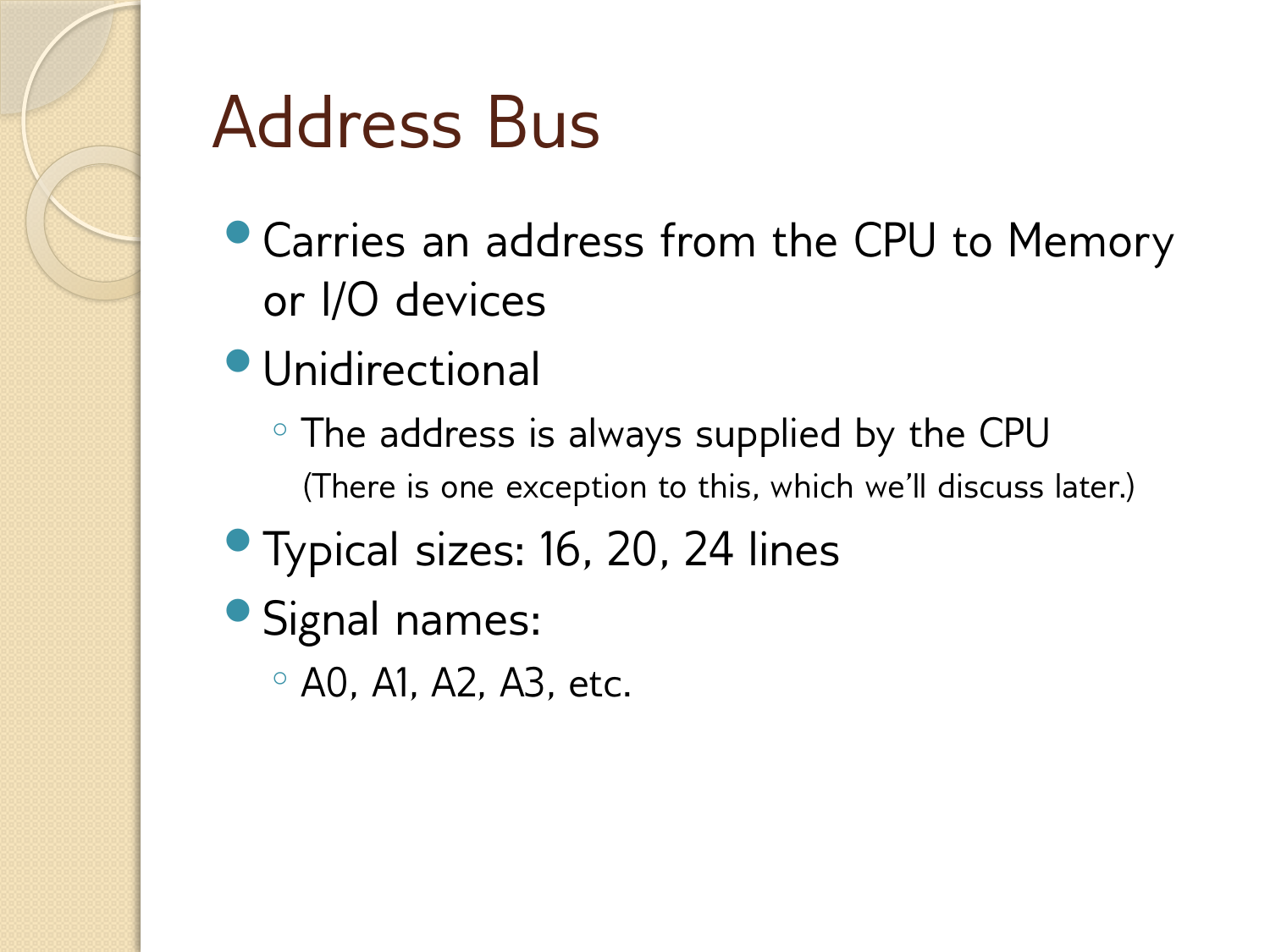

# Address Bus
Carries an address from the CPU to Memory or I/O devices
Unidirectional
The address is always supplied by the CPU
(There is one exception to this, which we’ll discuss later.)
Typical sizes: 16, 20, 24 lines
Signal names:
A0, A1, A2, A3, etc.